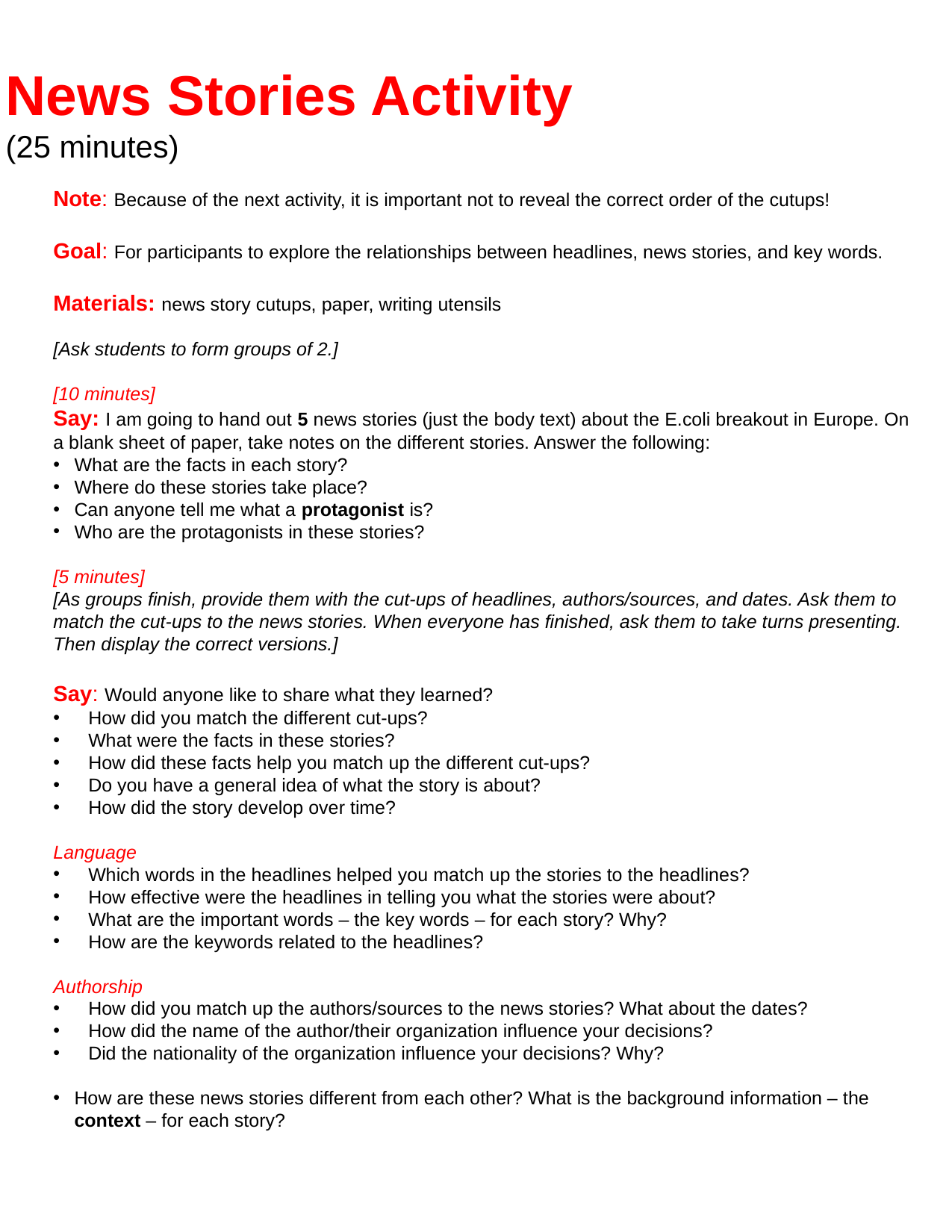

News Stories Activity
(25 minutes)
Note: Because of the next activity, it is important not to reveal the correct order of the cutups!

Goal: For participants to explore the relationships between headlines, news stories, and key words.

Materials: news story cutups, paper, writing utensils

[Ask students to form groups of 2.]

[10 minutes]
Say: I am going to hand out 5 news stories (just the body text) about the E.coli breakout in Europe. On a blank sheet of paper, take notes on the different stories. Answer the following:
What are the facts in each story?
Where do these stories take place?
Can anyone tell me what a protagonist is?
Who are the protagonists in these stories?

[5 minutes]
[As groups finish, provide them with the cut-ups of headlines, authors/sources, and dates. Ask them to match the cut-ups to the news stories. When everyone has finished, ask them to take turns presenting. Then display the correct versions.]

Say: Would anyone like to share what they learned?
How did you match the different cut-ups?
What were the facts in these stories?
How did these facts help you match up the different cut-ups?
Do you have a general idea of what the story is about?
How did the story develop over time?

Language
Which words in the headlines helped you match up the stories to the headlines?
How effective were the headlines in telling you what the stories were about?
What are the important words – the key words – for each story? Why?
How are the keywords related to the headlines?

Authorship
How did you match up the authors/sources to the news stories? What about the dates?
How did the name of the author/their organization influence your decisions?
Did the nationality of the organization influence your decisions? Why?

How are these news stories different from each other? What is the background information – the context – for each story?